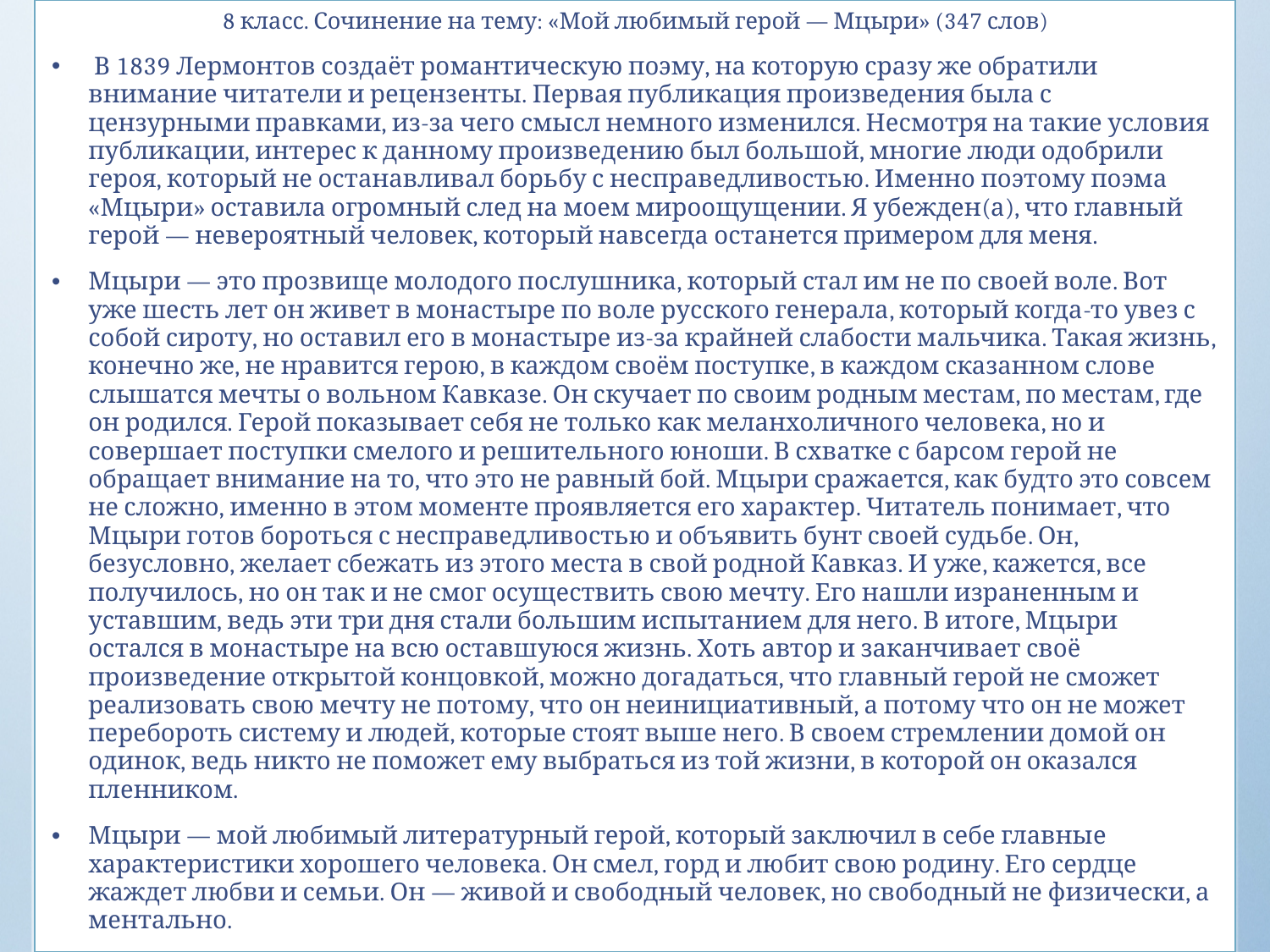

8 класс. Сочинение на тему: «Мой любимый герой — Мцыри» (347 слов)
 В 1839 Лермонтов создаёт романтическую поэму, на которую сразу же обратили внимание читатели и рецензенты. Первая публикация произведения была с цензурными правками, из-за чего смысл немного изменился. Несмотря на такие условия публикации, интерес к данному произведению был большой, многие люди одобрили героя, который не останавливал борьбу с несправедливостью. Именно поэтому поэма «Мцыри» оставила огромный след на моем мироощущении. Я убежден(а), что главный герой — невероятный человек, который навсегда останется примером для меня.
Мцыри — это прозвище молодого послушника, который стал им не по своей воле. Вот уже шесть лет он живет в монастыре по воле русского генерала, который когда-то увез с собой сироту, но оставил его в монастыре из-за крайней слабости мальчика. Такая жизнь, конечно же, не нравится герою, в каждом своём поступке, в каждом сказанном слове слышатся мечты о вольном Кавказе. Он скучает по своим родным местам, по местам, где он родился. Герой показывает себя не только как меланхоличного человека, но и совершает поступки смелого и решительного юноши. В схватке с барсом герой не обращает внимание на то, что это не равный бой. Мцыри сражается, как будто это совсем не сложно, именно в этом моменте проявляется его характер. Читатель понимает, что Мцыри готов бороться с несправедливостью и объявить бунт своей судьбе. Он, безусловно, желает сбежать из этого места в свой родной Кавказ. И уже, кажется, все получилось, но он так и не смог осуществить свою мечту. Его нашли израненным и уставшим, ведь эти три дня стали большим испытанием для него. В итоге, Мцыри остался в монастыре на всю оставшуюся жизнь. Хоть автор и заканчивает своё произведение открытой концовкой, можно догадаться, что главный герой не сможет реализовать свою мечту не потому, что он неинициативный, а потому что он не может перебороть систему и людей, которые стоят выше него. В своем стремлении домой он одинок, ведь никто не поможет ему выбраться из той жизни, в которой он оказался пленником.
Мцыри — мой любимый литературный герой, который заключил в себе главные характеристики хорошего человека. Он смел, горд и любит свою родину. Его сердце жаждет любви и семьи. Он — живой и свободный человек, но свободный не физически, а ментально.